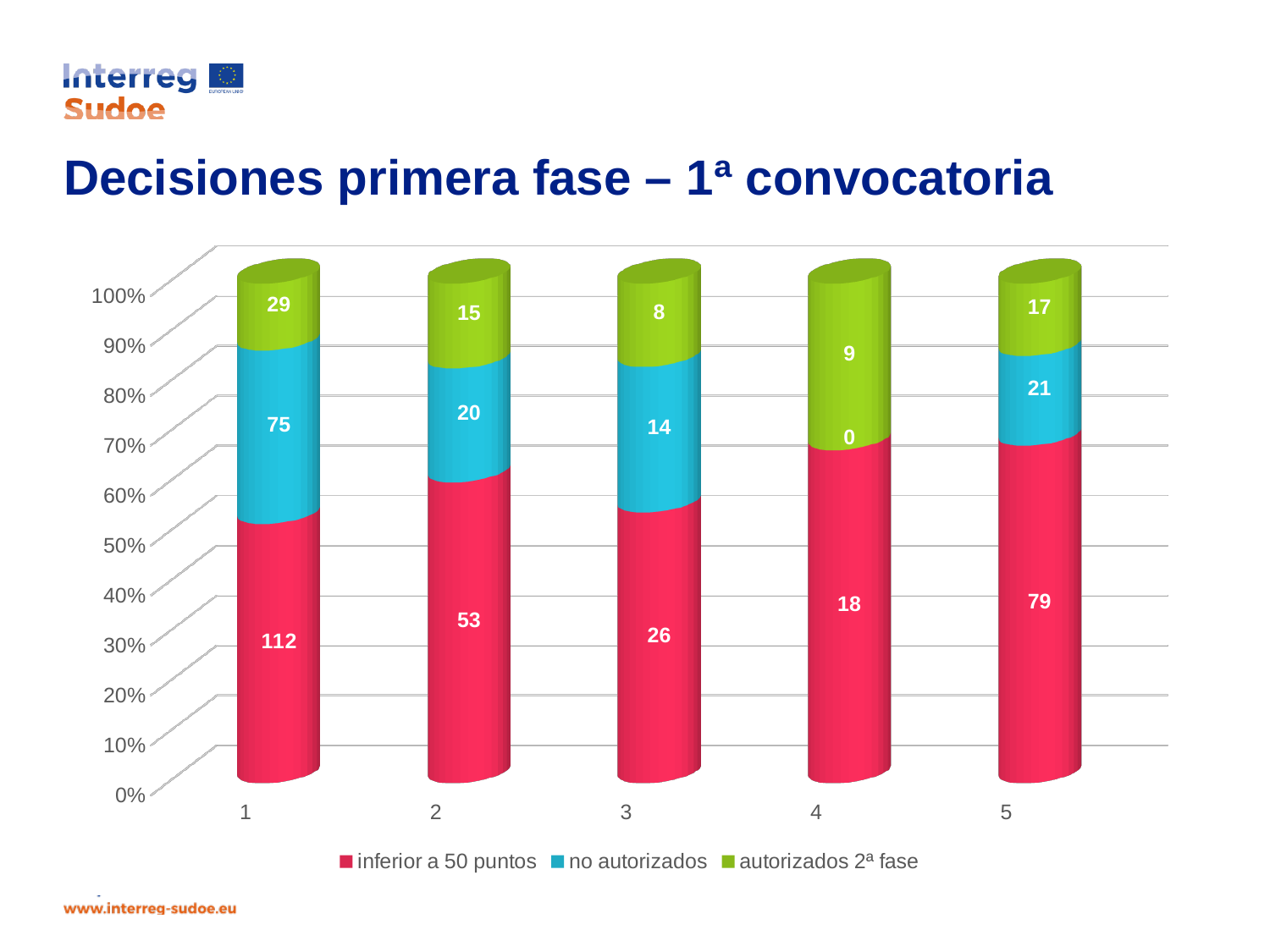

Decisiones primera fase – 1ª convocatoria

[unsupported chart]